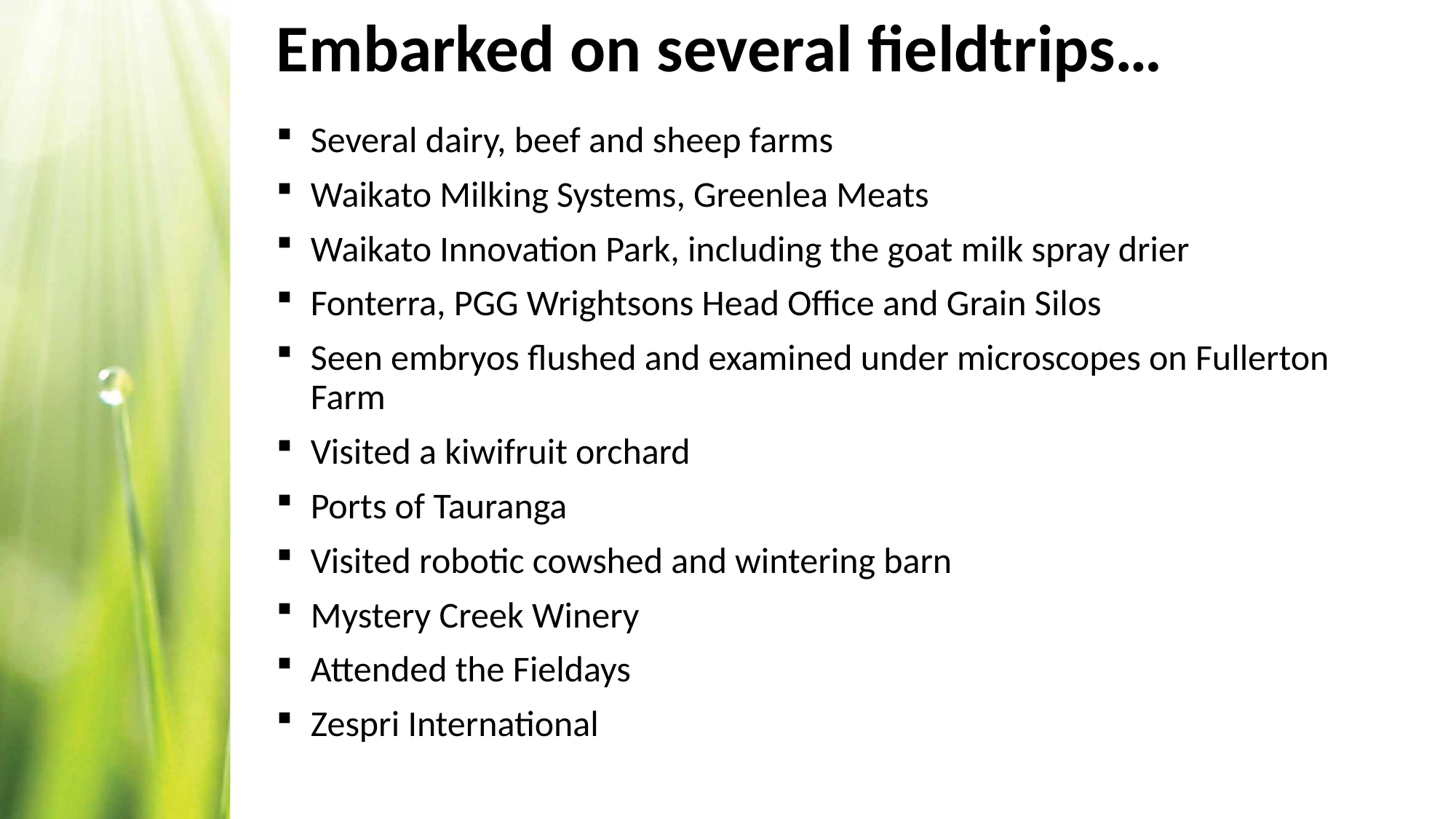

# Embarked on several fieldtrips…
Several dairy, beef and sheep farms
Waikato Milking Systems, Greenlea Meats
Waikato Innovation Park, including the goat milk spray drier
Fonterra, PGG Wrightsons Head Office and Grain Silos
Seen embryos flushed and examined under microscopes on Fullerton Farm
Visited a kiwifruit orchard
Ports of Tauranga
Visited robotic cowshed and wintering barn
Mystery Creek Winery
Attended the Fieldays
Zespri International